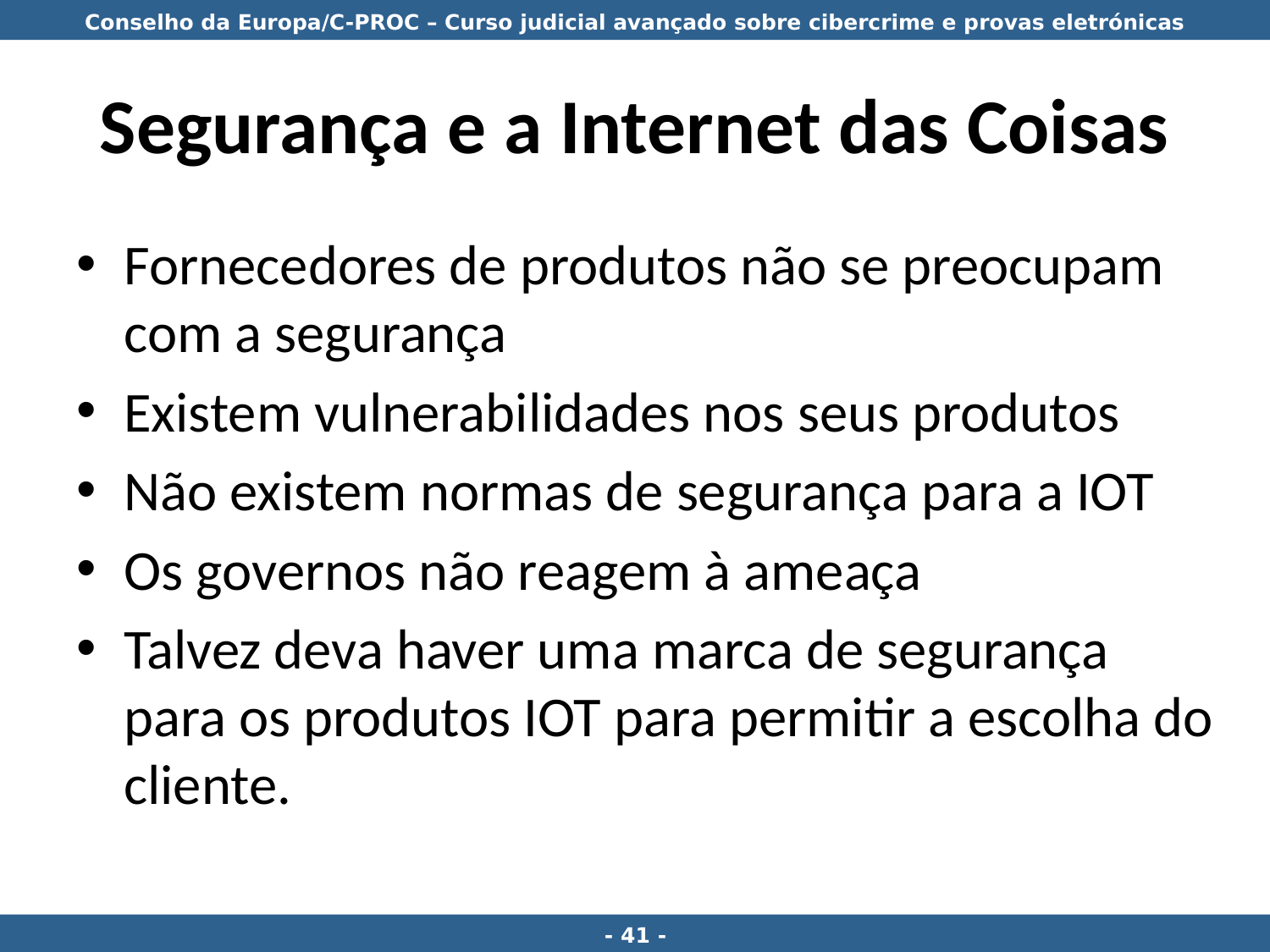

# Segurança e a Internet das Coisas
Fornecedores de produtos não se preocupam com a segurança
Existem vulnerabilidades nos seus produtos
Não existem normas de segurança para a IOT
Os governos não reagem à ameaça
Talvez deva haver uma marca de segurança para os produtos IOT para permitir a escolha do cliente.